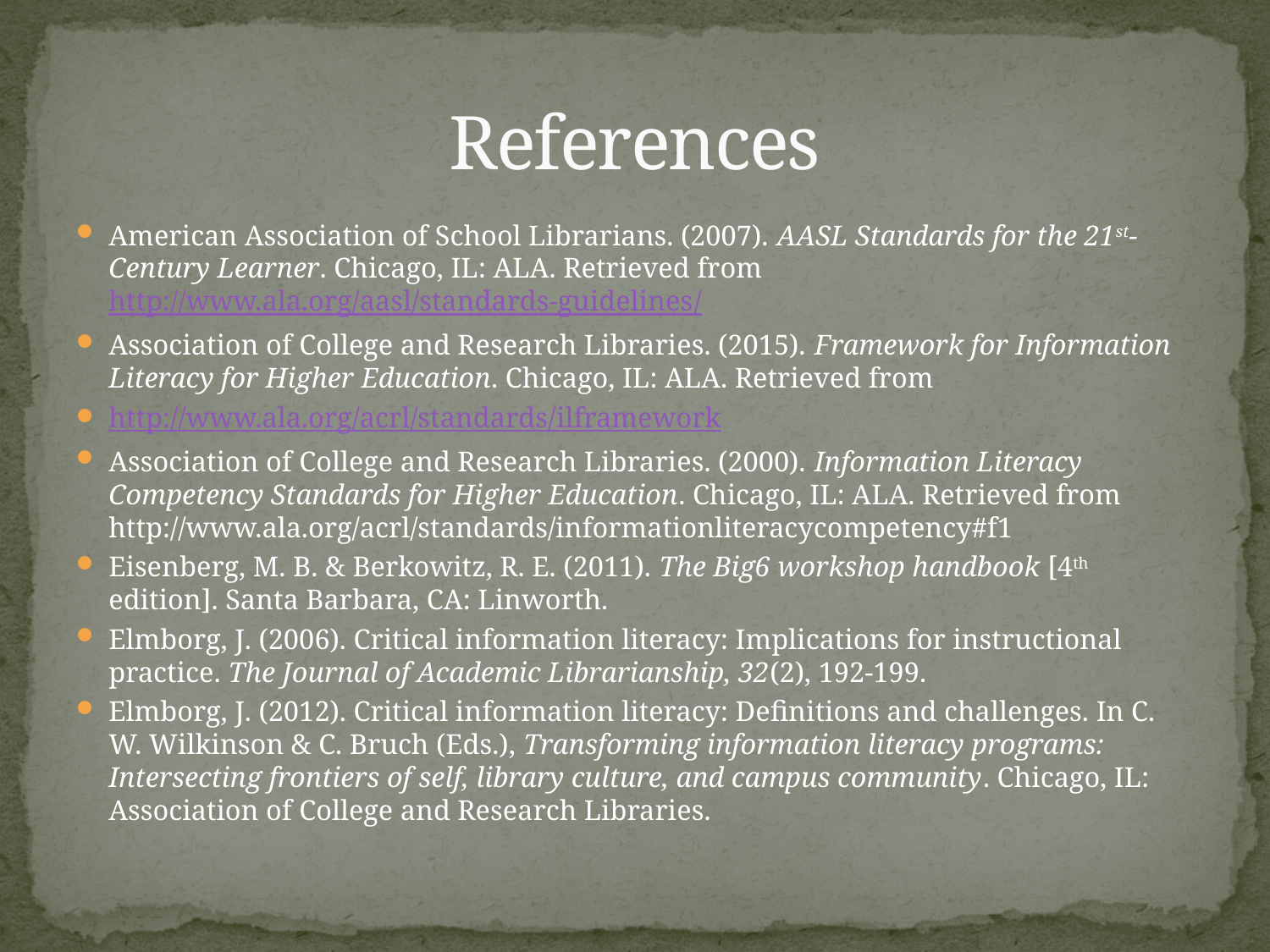

# References
American Association of School Librarians. (2007). AASL Standards for the 21st-Century Learner. Chicago, IL: ALA. Retrieved from http://www.ala.org/aasl/standards-guidelines/
Association of College and Research Libraries. (2015). Framework for Information Literacy for Higher Education. Chicago, IL: ALA. Retrieved from
http://www.ala.org/acrl/standards/ilframework
Association of College and Research Libraries. (2000). Information Literacy Competency Standards for Higher Education. Chicago, IL: ALA. Retrieved from http://www.ala.org/acrl/standards/informationliteracycompetency#f1
Eisenberg, M. B. & Berkowitz, R. E. (2011). The Big6 workshop handbook [4th edition]. Santa Barbara, CA: Linworth.
Elmborg, J. (2006). Critical information literacy: Implications for instructional practice. The Journal of Academic Librarianship, 32(2), 192-199.
Elmborg, J. (2012). Critical information literacy: Definitions and challenges. In C. W. Wilkinson & C. Bruch (Eds.), Transforming information literacy programs: Intersecting frontiers of self, library culture, and campus community. Chicago, IL: Association of College and Research Libraries.